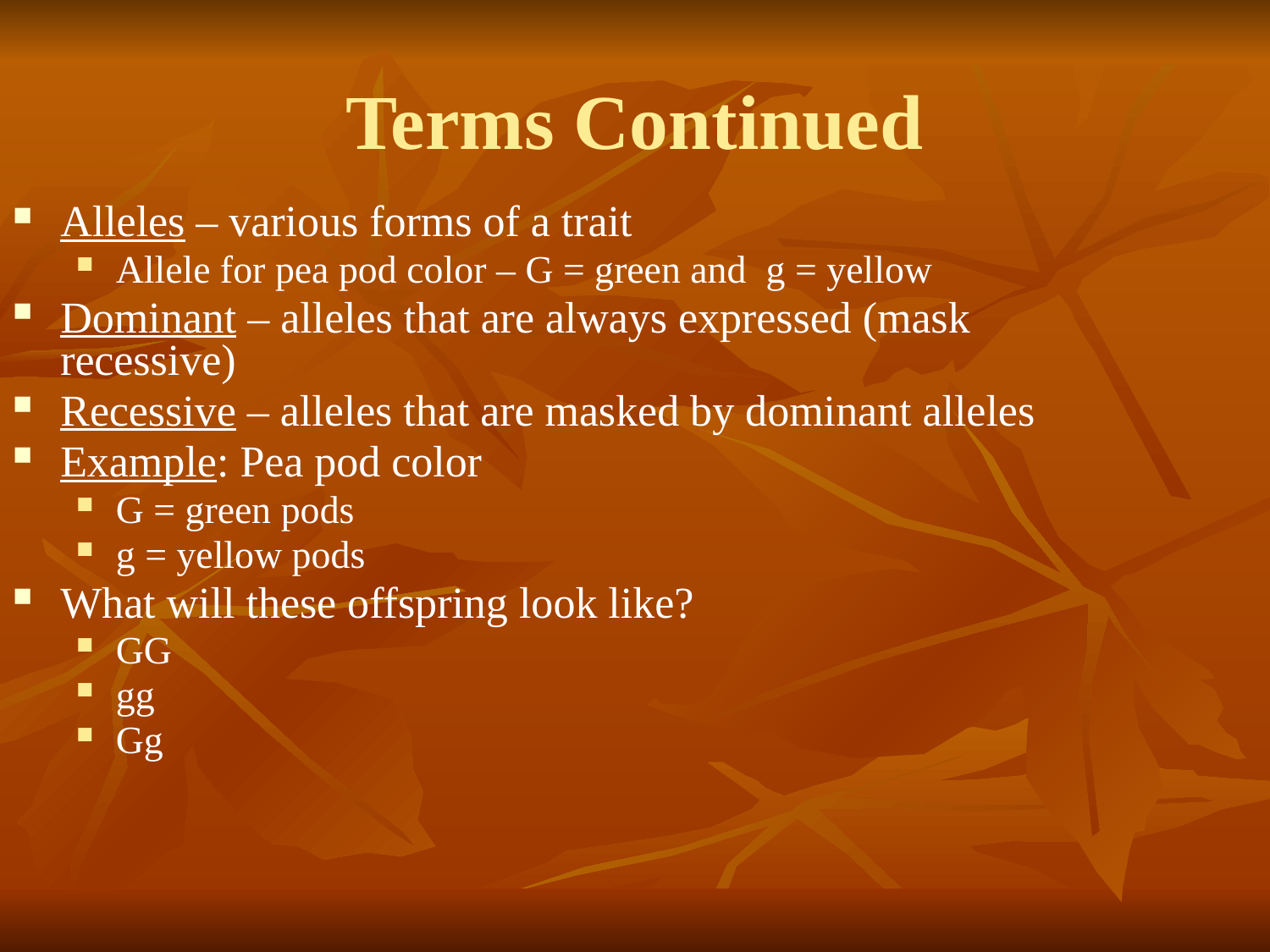

Terms Continued
Alleles – various forms of a trait
Allele for pea pod color – G = green and  g = yellow
Dominant – alleles that are always expressed (mask recessive)
Recessive – alleles that are masked by dominant alleles
Example: Pea pod color
G = green pods
g = yellow pods
What will these offspring look like?
GG
gg
Gg